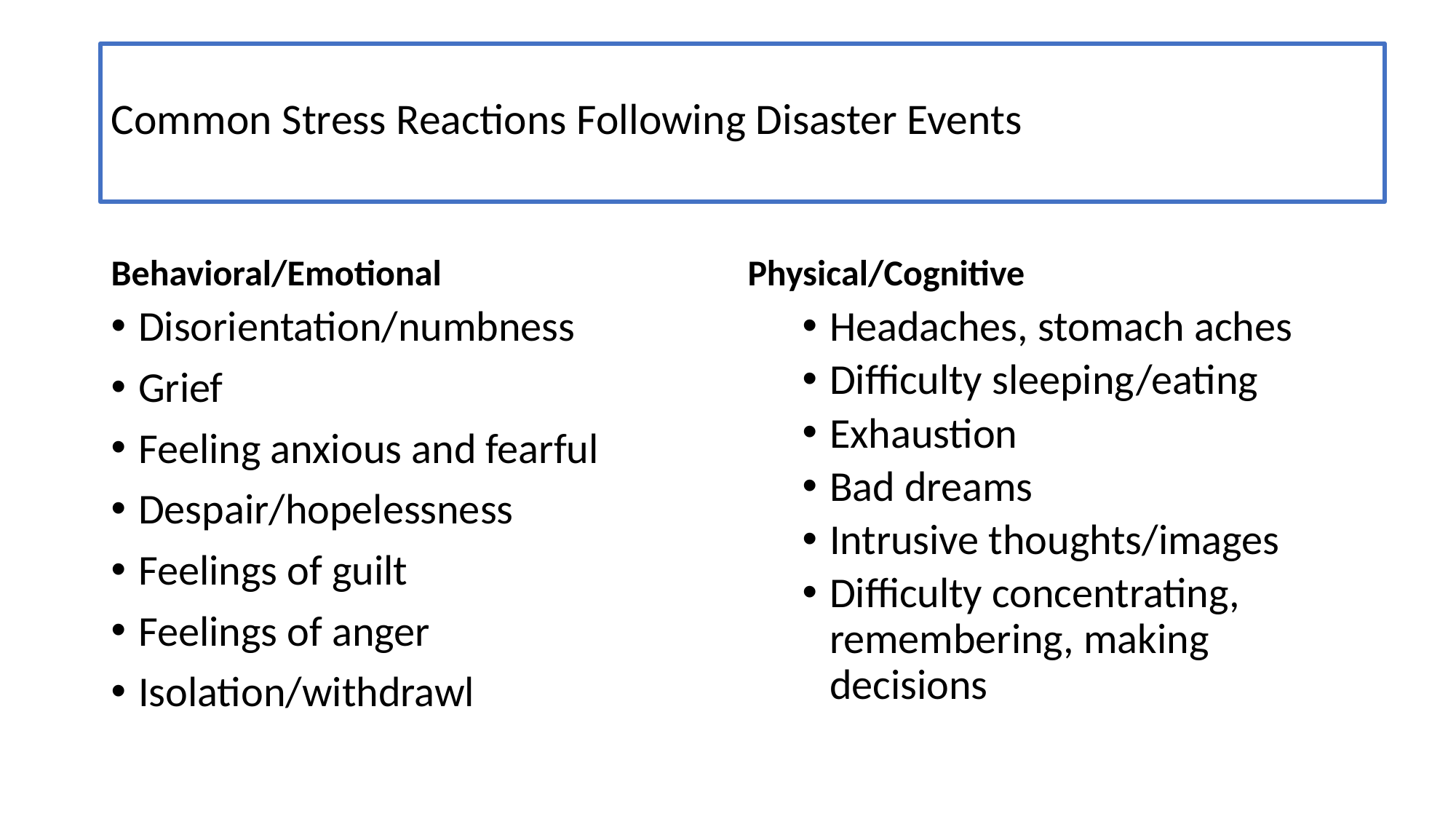

# Common Stress Reactions Following Disaster Events
Behavioral/Emotional
Physical/Cognitive
Disorientation/numbness
Grief
Feeling anxious and fearful
Despair/hopelessness
Feelings of guilt
Feelings of anger
Isolation/withdrawl

Headaches, stomach aches
Difficulty sleeping/eating
Exhaustion
Bad dreams
Intrusive thoughts/images
Difficulty concentrating, remembering, making decisions